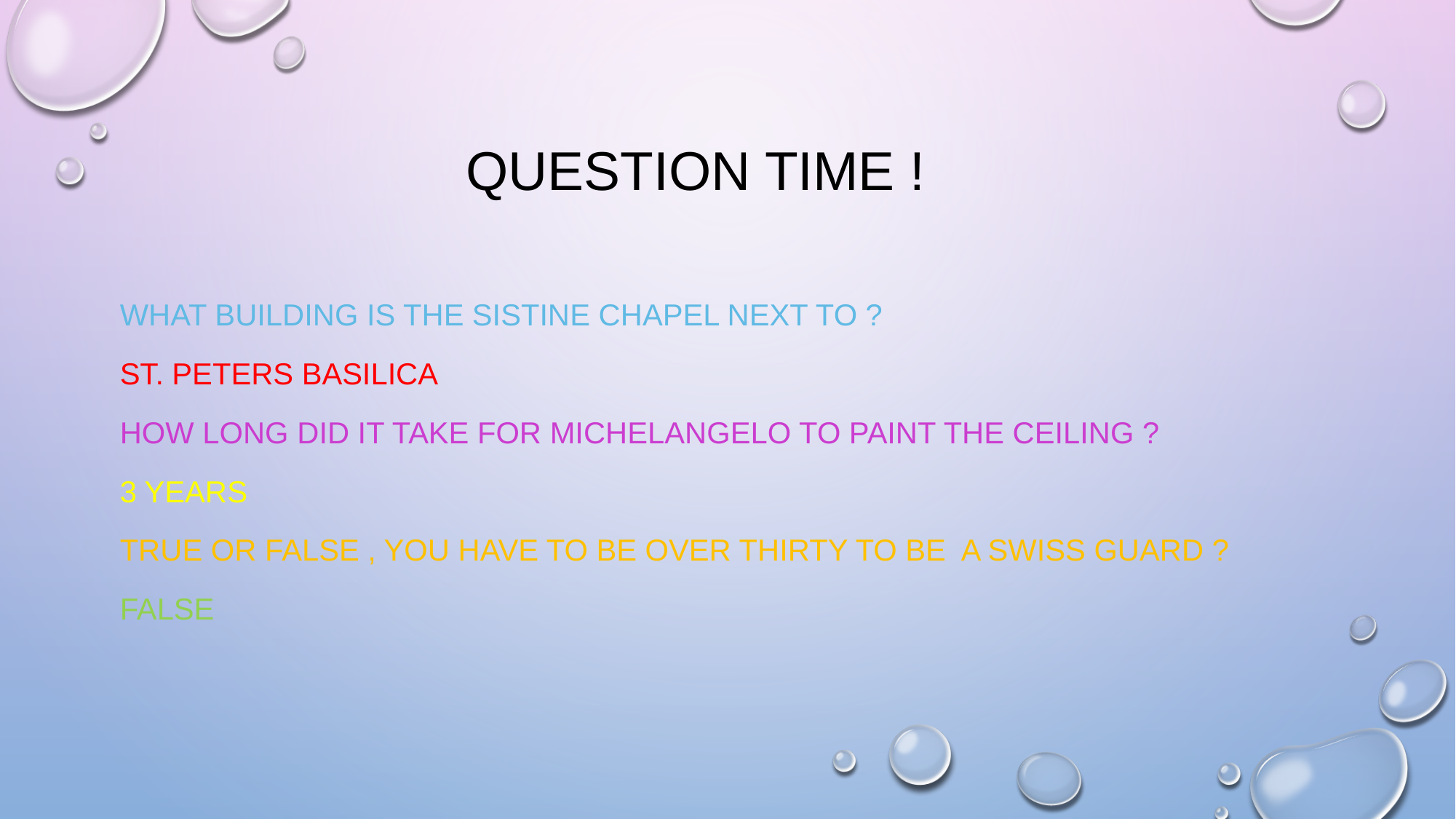

# Question Time !
What building is the Sistine Chapel next to ?
St. Peters Basilica
How long did it take for Michelangelo to paint the ceiling ?
3 years
True or false , you have to be over thirty to be  a Swiss Guard ?
False